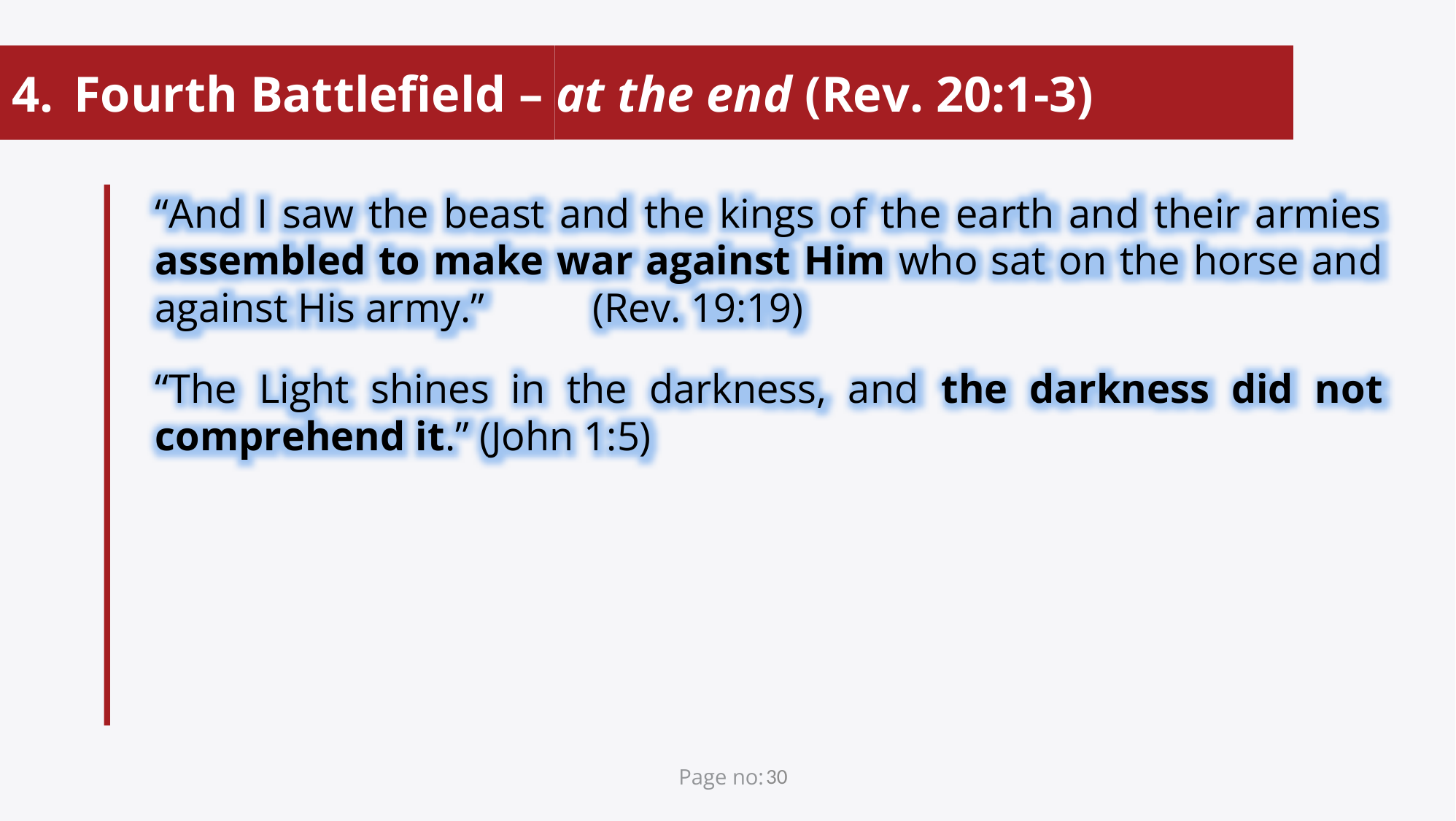

Fourth Battlefield – at the end (Rev. 20:1-3)
“And I saw the beast and the kings of the earth and their armies assembled to make war against Him who sat on the horse and against His army.” 	(Rev. 19:19)
“The Light shines in the darkness, and the darkness did not comprehend it.” (John 1:5)